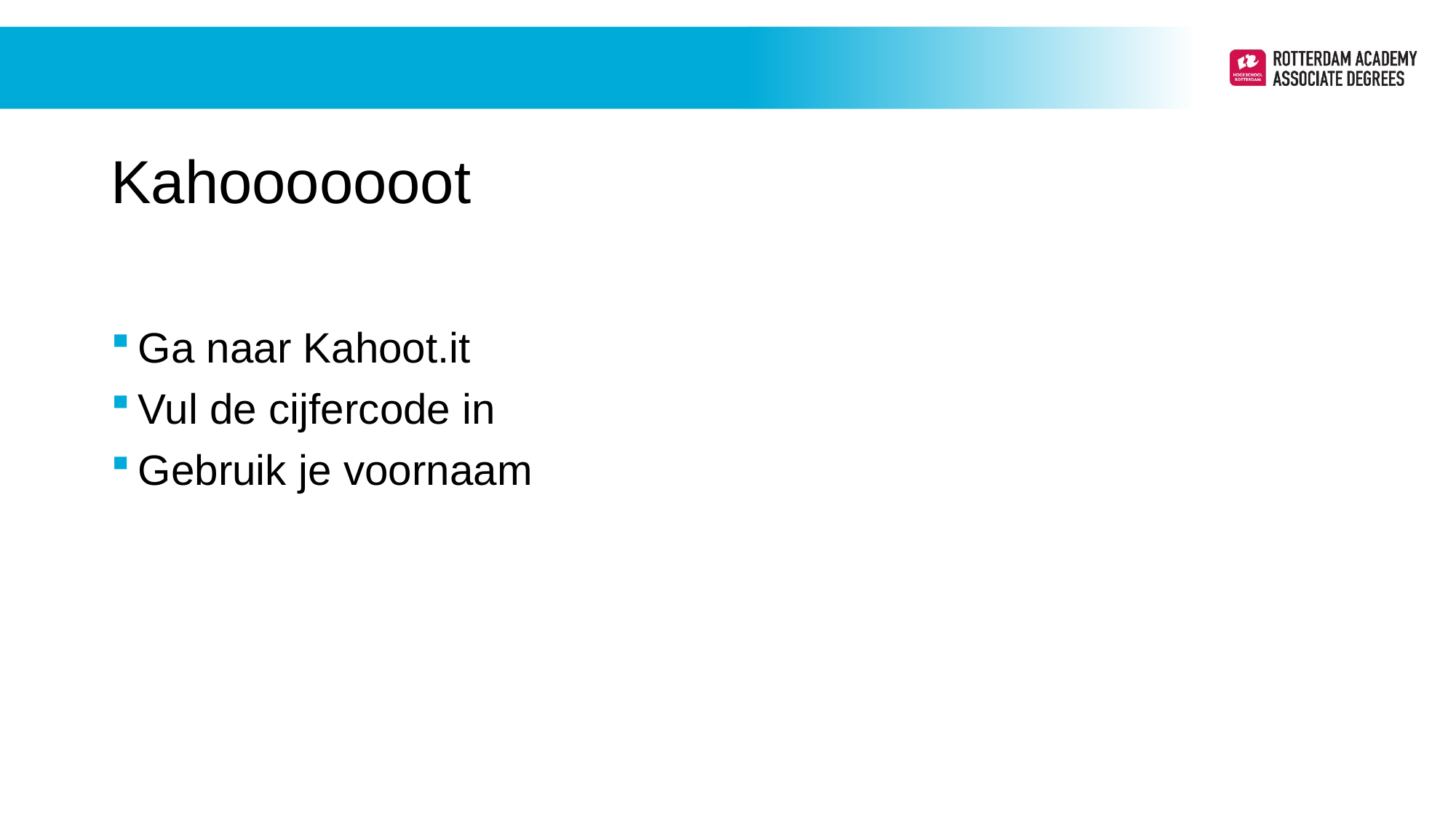

# Kahooooooot
Ga naar Kahoot.it
Vul de cijfercode in
Gebruik je voornaam